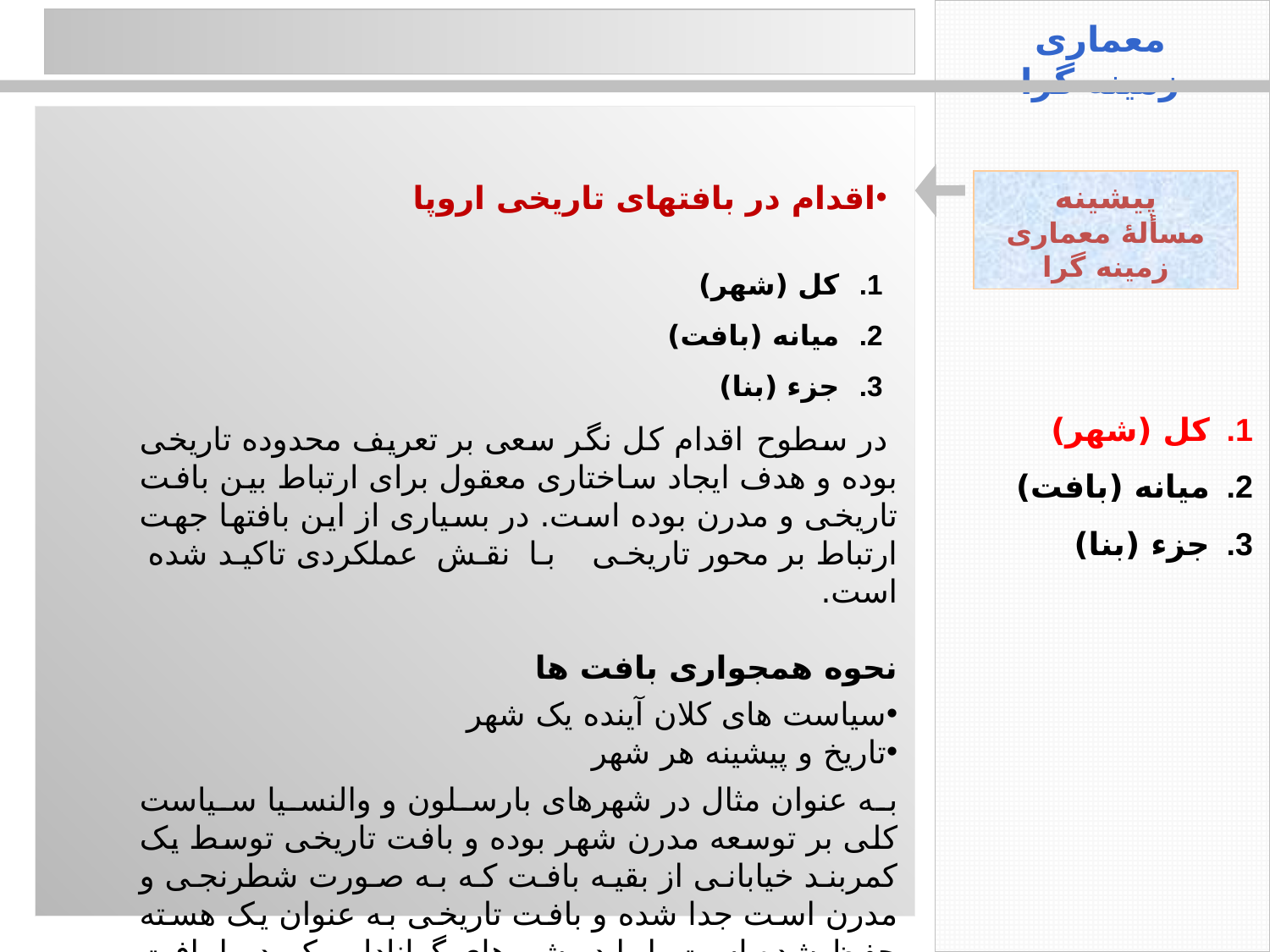

کل (شهر)
میانه (بافت)
جزء (بنا)

معماری زمینه گرا

پیشینه
مسألۀ معماری زمینه گرا
اقدام در بافتهای تاریخی اروپا

کل (شهر)
میانه (بافت)
جزء (بنا)

 در سطوح اقدام کل نگر سعی بر تعریف محدوده تاریخی بوده و هدف ایجاد ساختاری معقول برای ارتباط بین بافت تاریخی و مدرن بوده است. در بسیاری از این بافتها جهت ارتباط بر محور تاریخی  با نقش عملکردی تاکید شده است.

نحوه همجواری بافت ها
سیاست های کلان آینده یک شهر
تاریخ و پیشینه هر شهر
به عنوان مثال در شهرهای بارسلون و والنسیا سیاست کلی بر توسعه مدرن شهر بوده و بافت تاریخی توسط یک کمربند خیابانی از بقیه بافت که به صورت شطرنجی و مدرن است جدا شده و بافت تاریخی به عنوان یک هسته حفظ شده است. اما در شهرهای گرانادا و  کوردوبا بافت تاریخی با بافت جدید که از فرم قدیمی تبعیت کرده تلفیق شده است.(فاطمی)

5